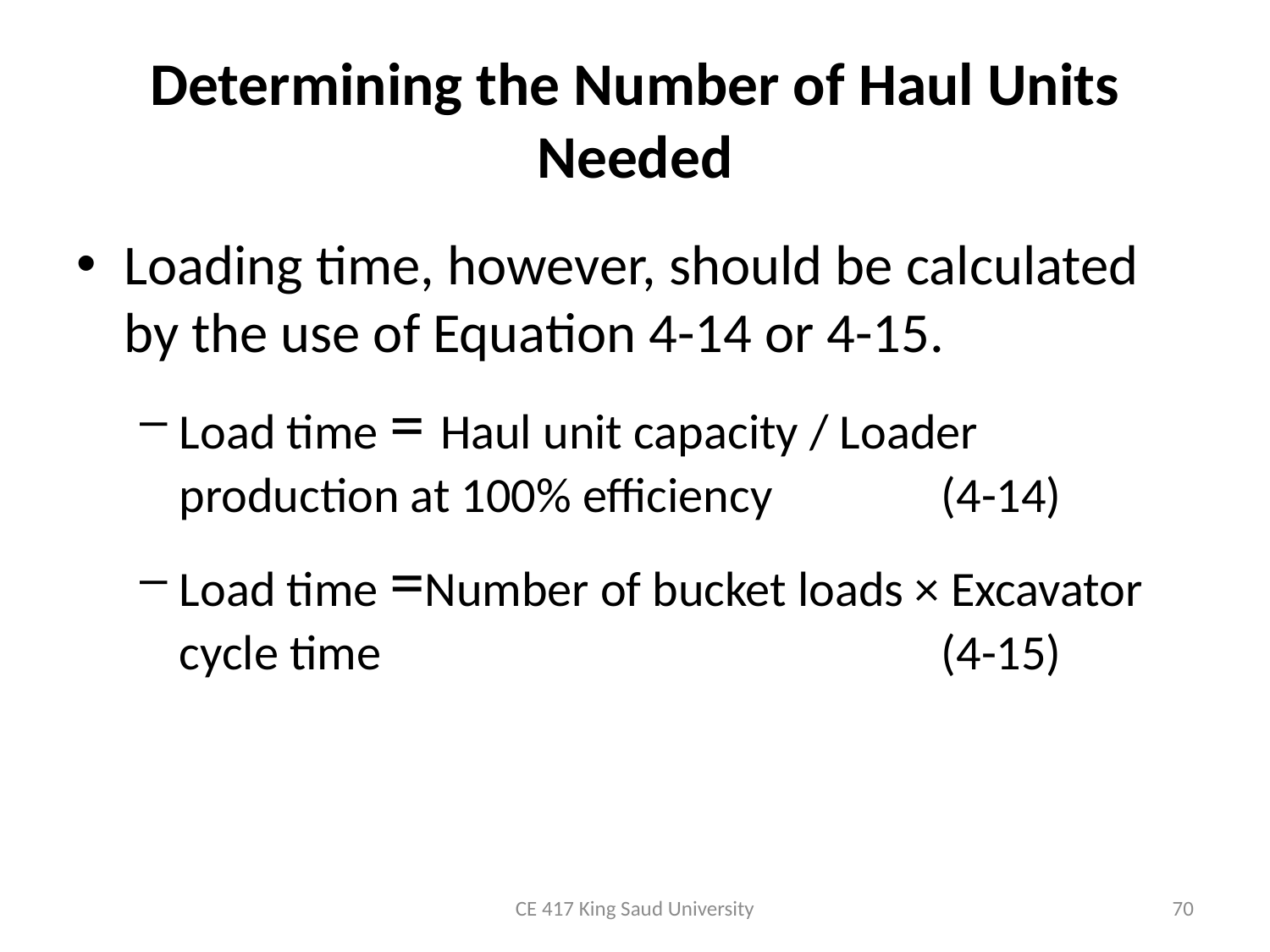

# Determining the Number of Haul Units Needed
Loading time, however, should be calculated by the use of Equation 4-14 or 4-15.
Load time = Haul unit capacity / Loader production at 100% efficiency 		(4-14)
Load time =Number of bucket loads × Excavator cycle time 					(4-15)
CE 417 King Saud University
70